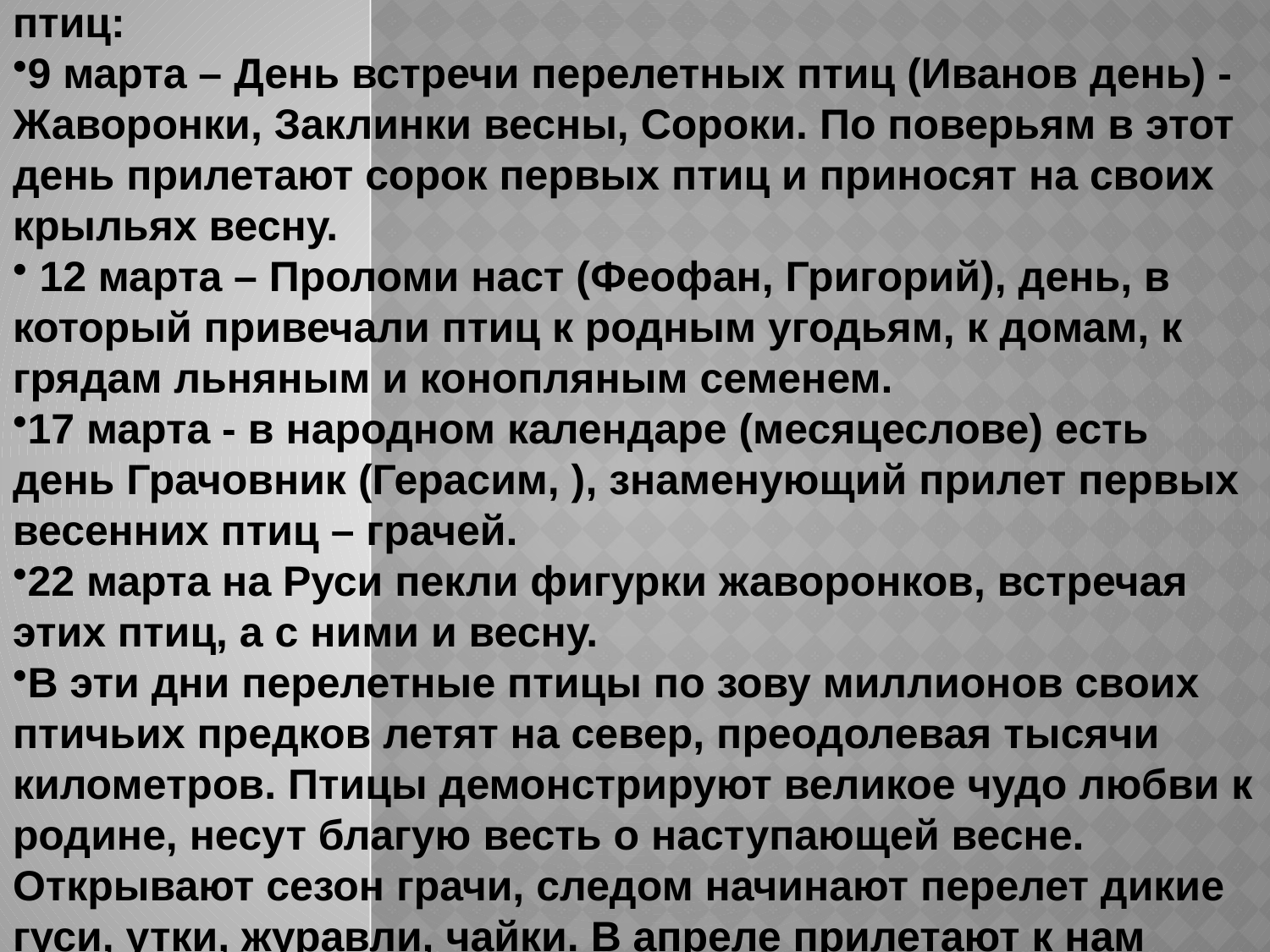

Еще в старину проходили обряды, связанные с прилетом птиц:
9 марта – День встречи перелетных птиц (Иванов день) - Жаворонки, Заклинки весны, Сороки. По поверьям в этот день прилетают сорок первых птиц и приносят на своих крыльях весну.
 12 марта – Проломи наст (Феофан, Григорий), день, в который привечали птиц к родным угодьям, к домам, к грядам льняным и конопляным семенем.
17 марта - в народном календаре (месяцеслове) есть день Грачовник (Герасим, ), знаменующий прилет первых весенних птиц – грачей.
22 марта на Руси пекли фигурки жаворонков, встречая этих птиц, а с ними и весну.
В эти дни перелетные птицы по зову миллионов своих птичьих предков летят на север, преодолевая тысячи километров. Птицы демонстрируют великое чудо любви к родине, несут благую весть о наступающей весне. Открывают сезон грачи, следом начинают перелет дикие гуси, утки, журавли, чайки. В апреле прилетают к нам дрозды, зарянки, зеленушки, зяблики, вьюрки, овсянки.